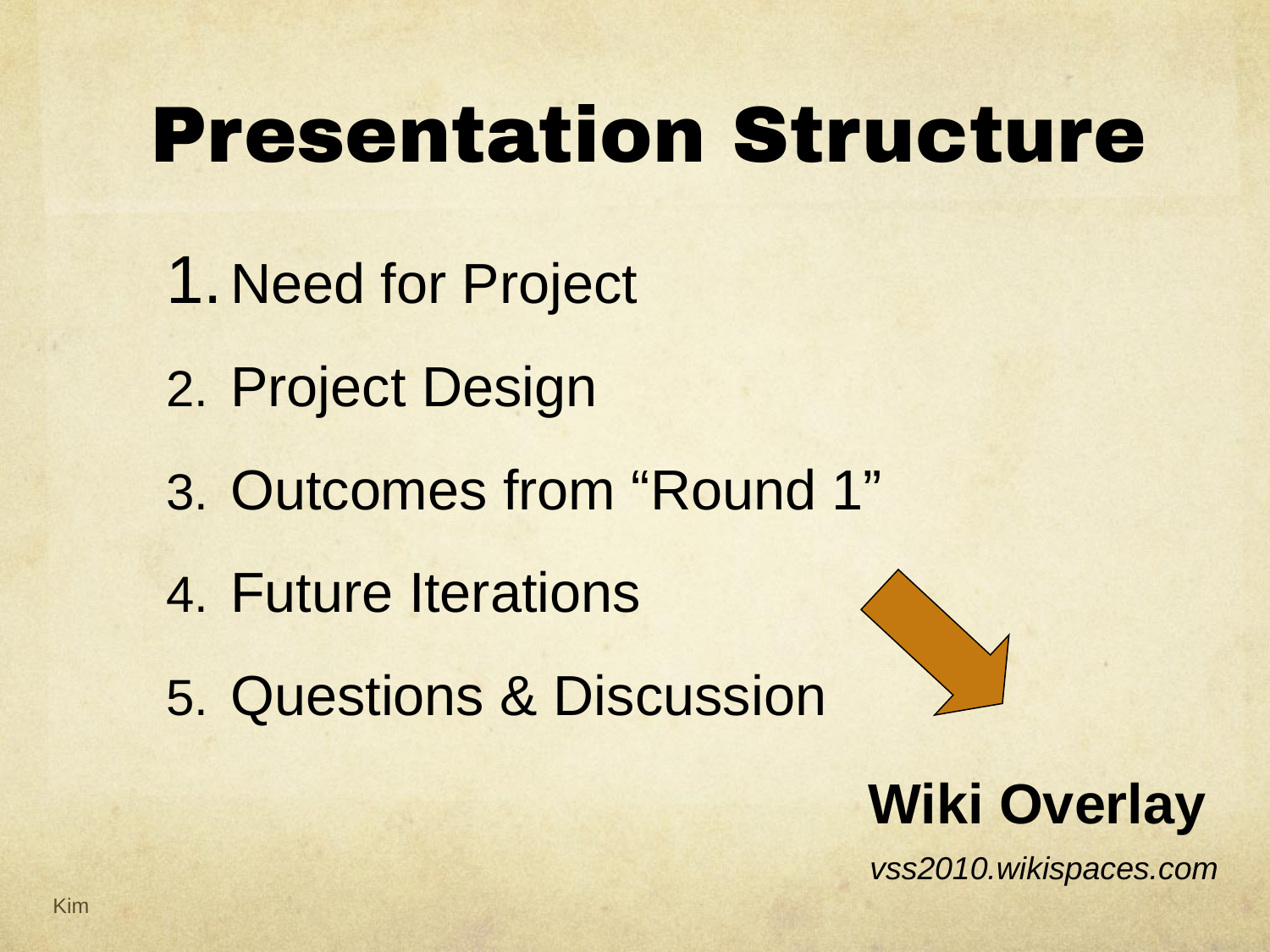

Presentation Structure
Need for Project
Project Design
Outcomes from “Round 1”
Future Iterations
Questions & Discussion

Wiki Overlay
vss2010.wikispaces.com
Kim